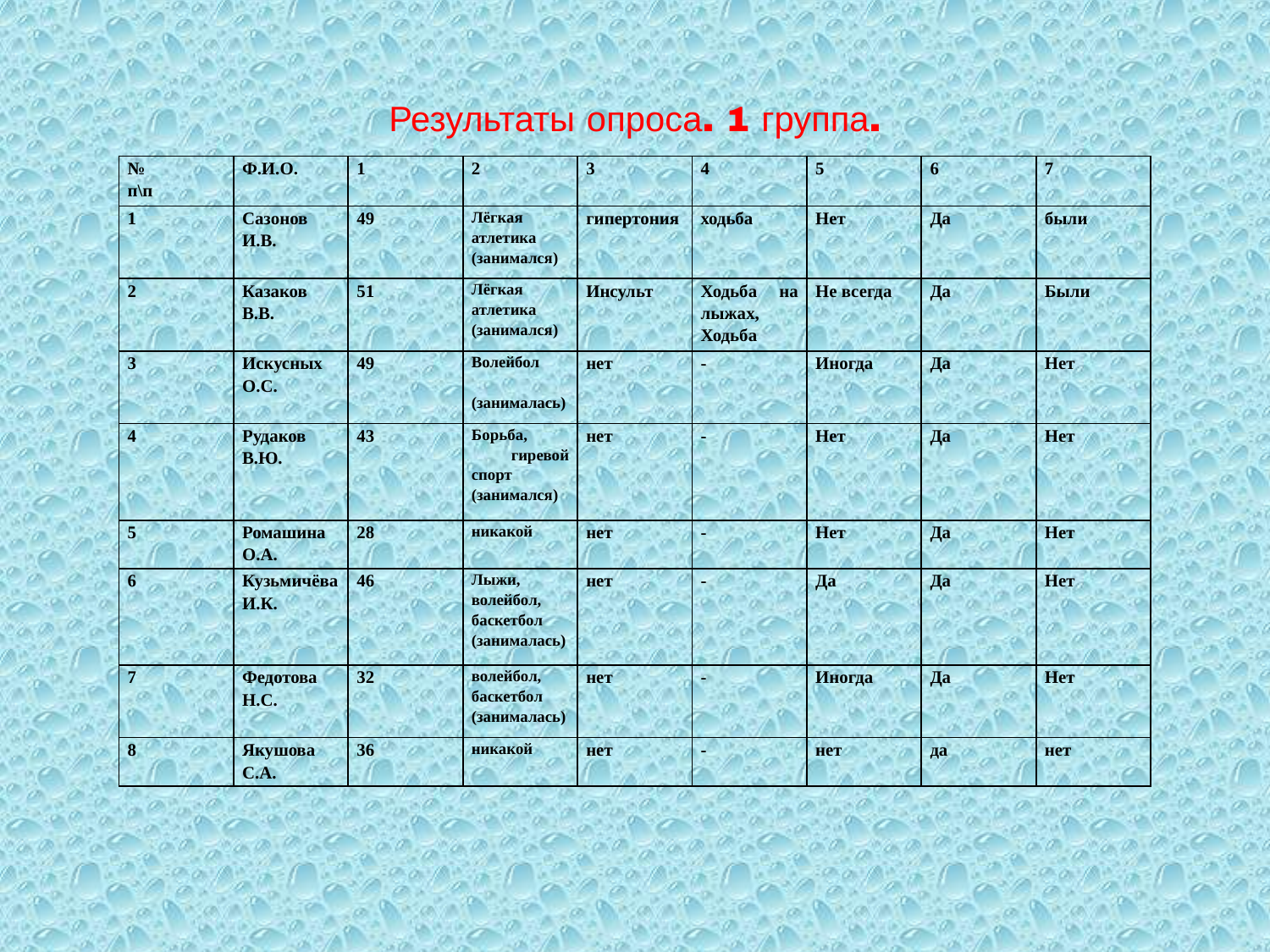

# Результаты опроса. 1 группа.
| № п\п | Ф.И.О. | 1 | 2 | 3 | 4 | 5 | 6 | 7 |
| --- | --- | --- | --- | --- | --- | --- | --- | --- |
| 1 | Сазонов И.В. | 49 | Лёгкая атлетика (занимался) | гипертония | ходьба | Нет | Да | были |
| 2 | Казаков В.В. | 51 | Лёгкая атлетика (занимался) | Инсульт | Ходьба на лыжах, Ходьба | Не всегда | Да | Были |
| 3 | Искусных О.С. | 49 | Волейбол (занималась) | нет | - | Иногда | Да | Нет |
| 4 | Рудаков В.Ю. | 43 | Борьба, гиревой спорт (занимался) | нет | - | Нет | Да | Нет |
| 5 | Ромашина О.А. | 28 | никакой | нет | - | Нет | Да | Нет |
| 6 | Кузьмичёва И.К. | 46 | Лыжи, волейбол, баскетбол (занималась) | нет | - | Да | Да | Нет |
| 7 | Федотова Н.С. | 32 | волейбол, баскетбол (занималась) | нет | - | Иногда | Да | Нет |
| 8 | Якушова С.А. | 36 | никакой | нет | - | нет | да | нет |